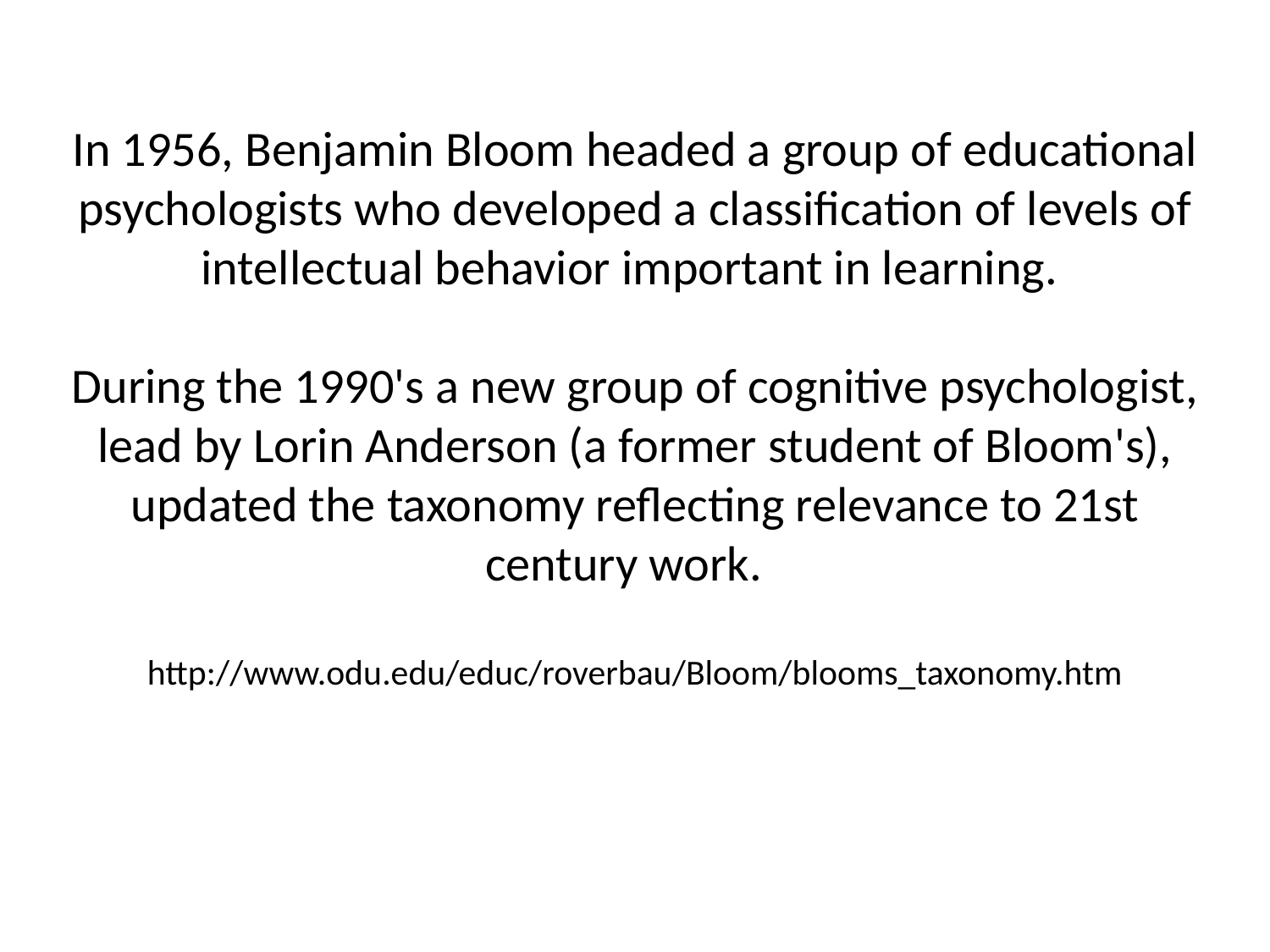

In 1956, Benjamin Bloom headed a group of educational psychologists who developed a classification of levels of intellectual behavior important in learning.

During the 1990's a new group of cognitive psychologist, lead by Lorin Anderson (a former student of Bloom's), updated the taxonomy reflecting relevance to 21st century work.

http://www.odu.edu/educ/roverbau/Bloom/blooms_taxonomy.htm